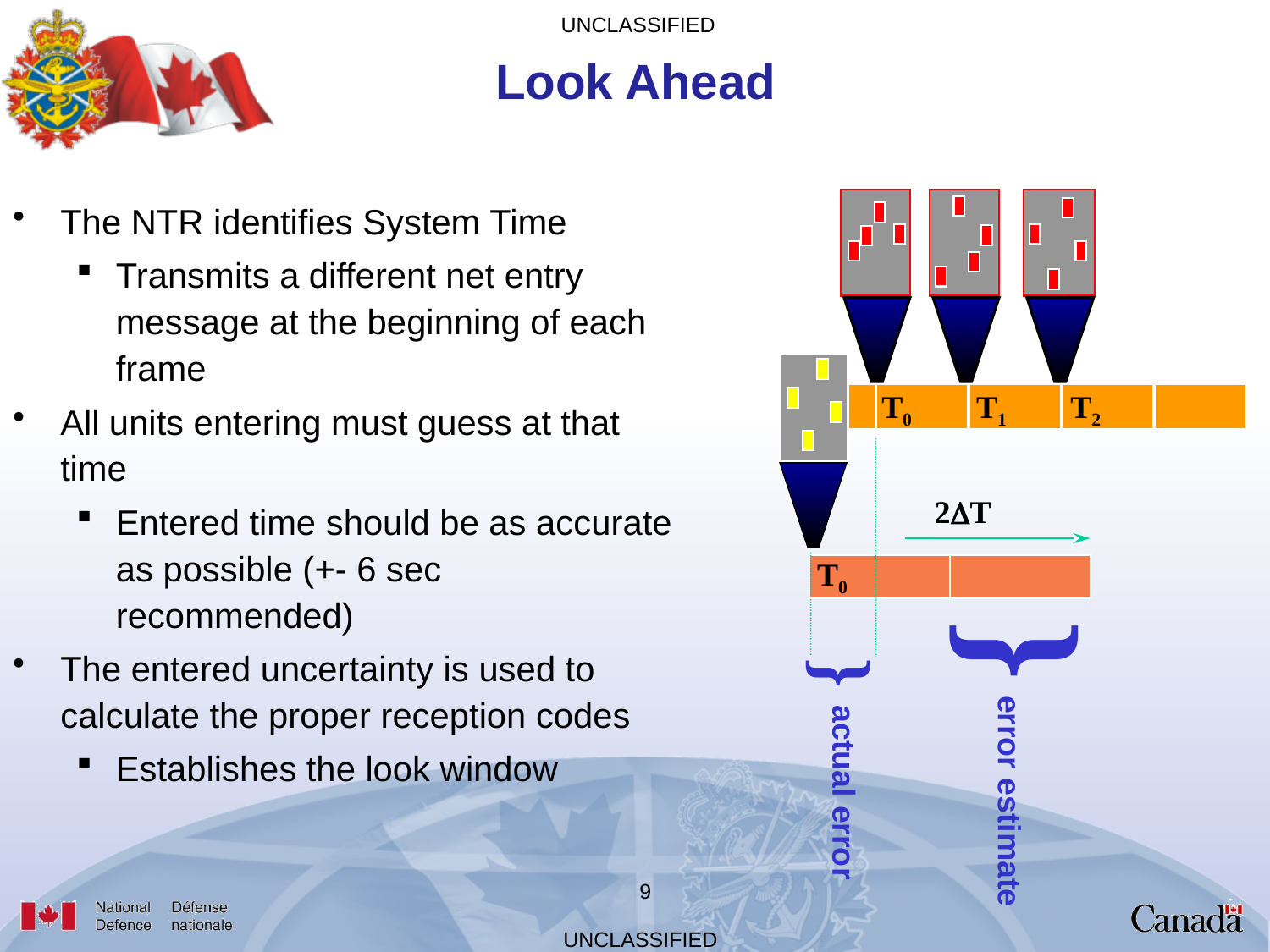

Look Ahead
The NTR identifies System Time
Transmits a different net entry message at the beginning of each frame
All units entering must guess at that time
Entered time should be as accurate as possible (+- 6 sec recommended)
The entered uncertainty is used to calculate the proper reception codes
Establishes the look window

T1
T2
T0

2ΔT
}

T0

}
actual error
error estimate